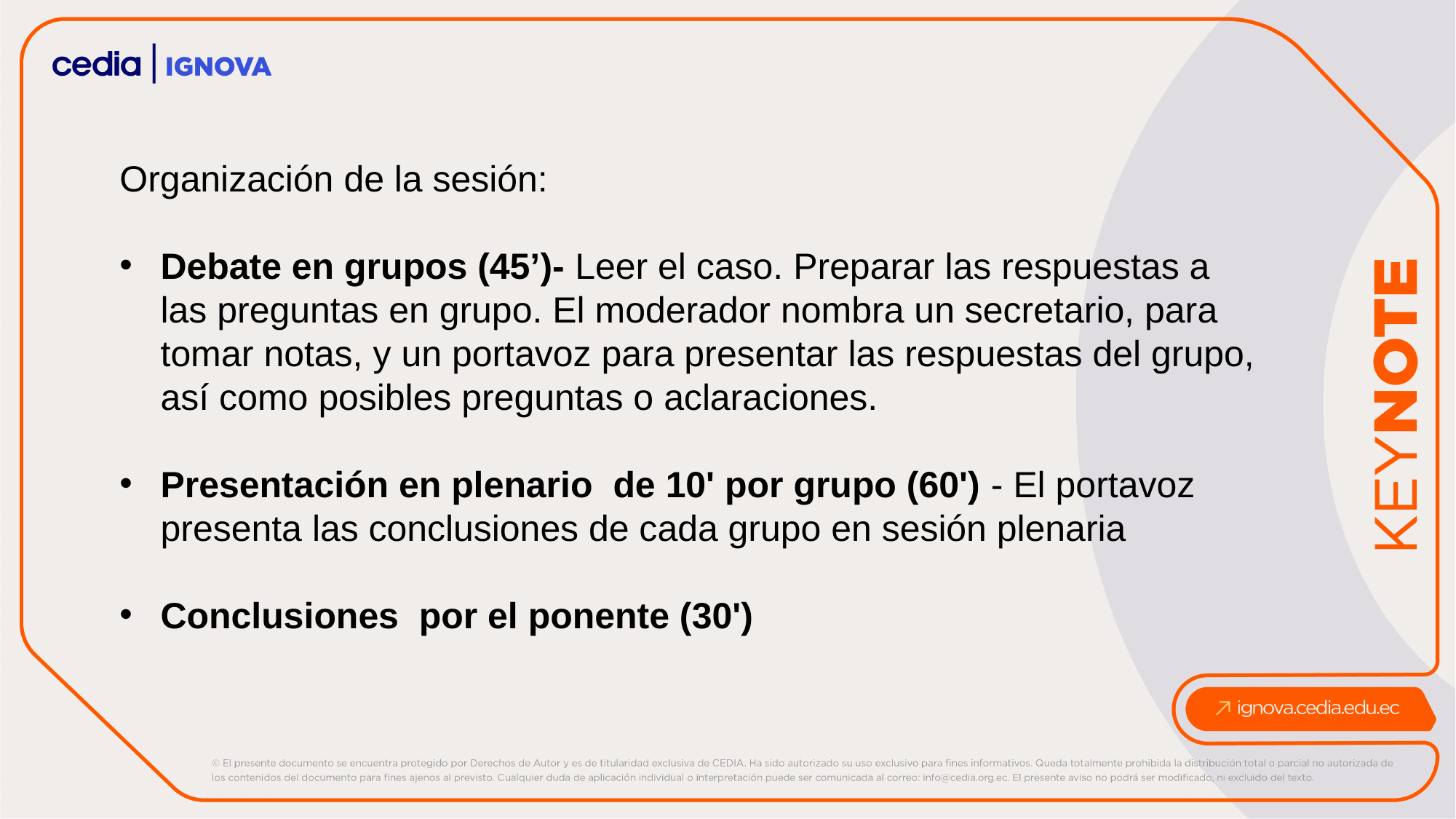

Organización de la sesión:

Debate en grupos (45’)- Leer el caso. Preparar las respuestas a las preguntas en grupo. El moderador nombra un secretario, para tomar notas, y un portavoz para presentar las respuestas del grupo, así como posibles preguntas o aclaraciones.

Presentación en plenario  de 10' por grupo (60') - El portavoz presenta las conclusiones de cada grupo en sesión plenaria

Conclusiones  por el ponente (30')